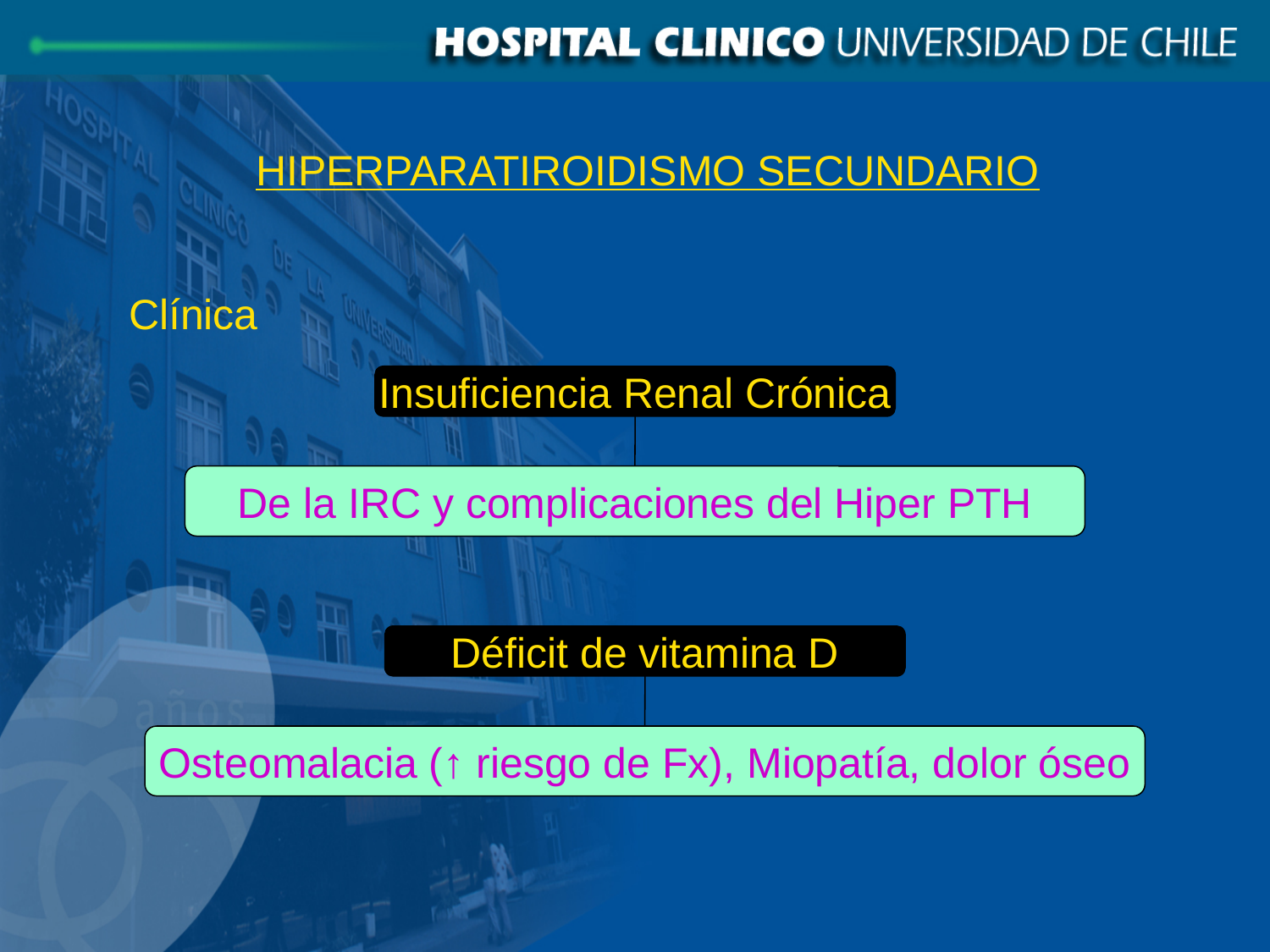

HIPERPARATIROIDISMO SECUNDARIO

Clínica
Insuficiencia Renal Crónica
De la IRC y complicaciones del Hiper PTH
Déficit de vitamina D
Osteomalacia (↑ riesgo de Fx), Miopatía, dolor óseo